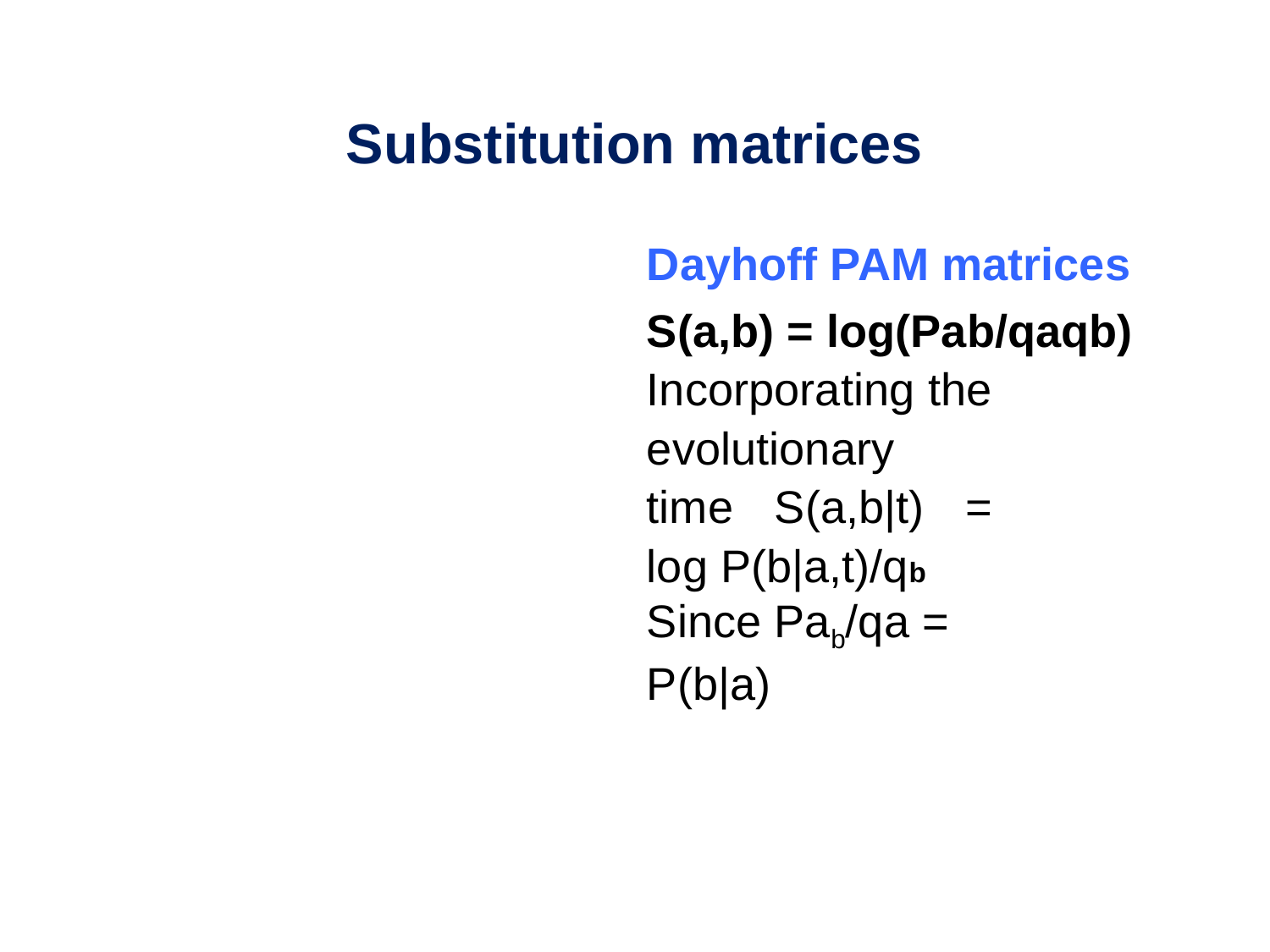

Substitution matrices
Dayhoff PAM matrices S(a,b) = log(Pab/qaqb)
Incorporating the evolutionary time S(a,b|t) = log P(b|a,t)/qb
Since Pab/qa = P(b|a)